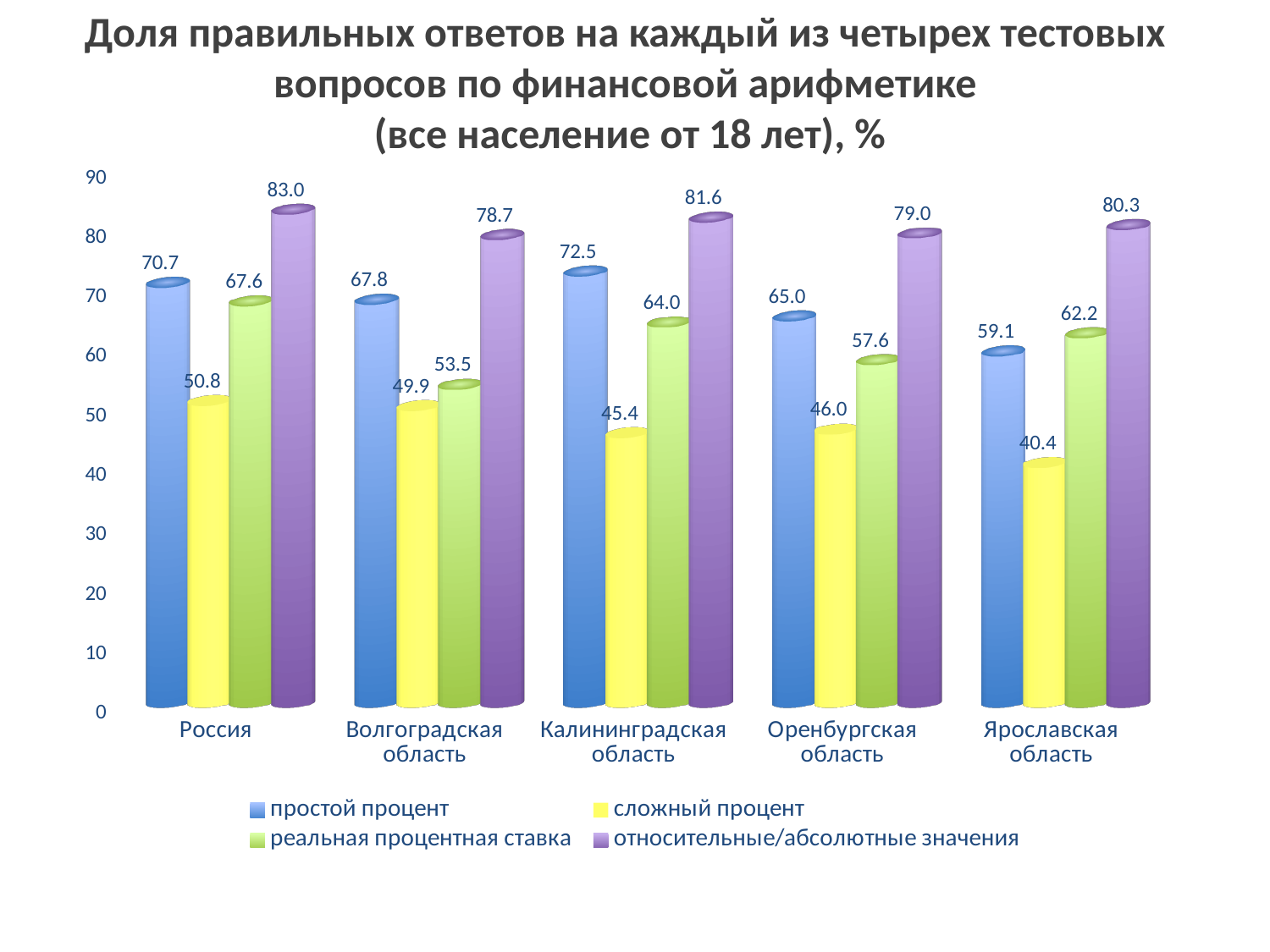

# Доля правильных ответов на каждый из четырех тестовых вопросов по финансовой арифметике (все население от 18 лет), %

[unsupported chart]